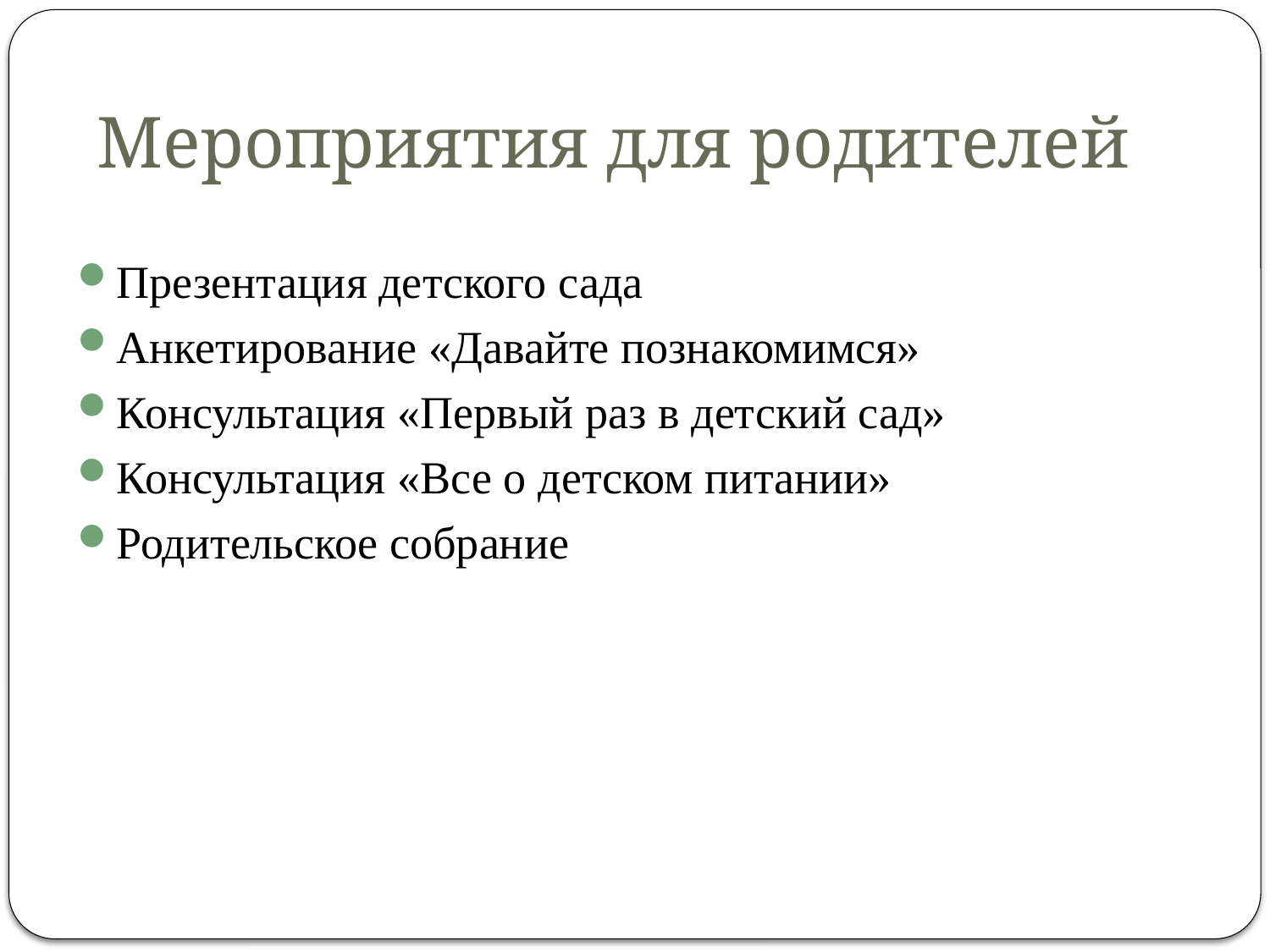

# Мероприятия для родителей
Презентация детского сада
Анкетирование «Давайте познакомимся»
Консультация «Первый раз в детский сад»
Консультация «Все о детском питании»
Родительское собрание